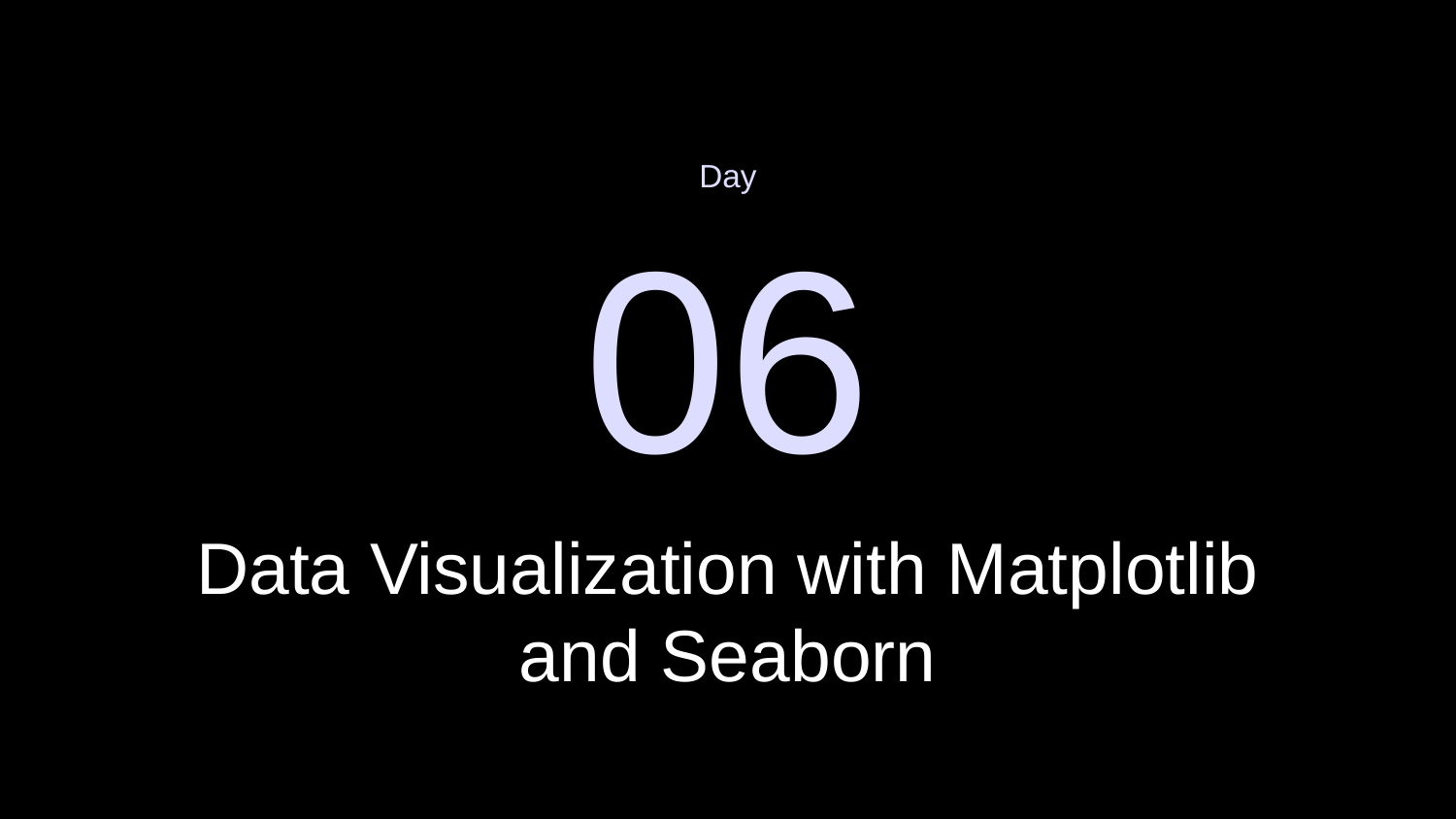

Day
06
# Data Visualization with Matplotlib and Seaborn